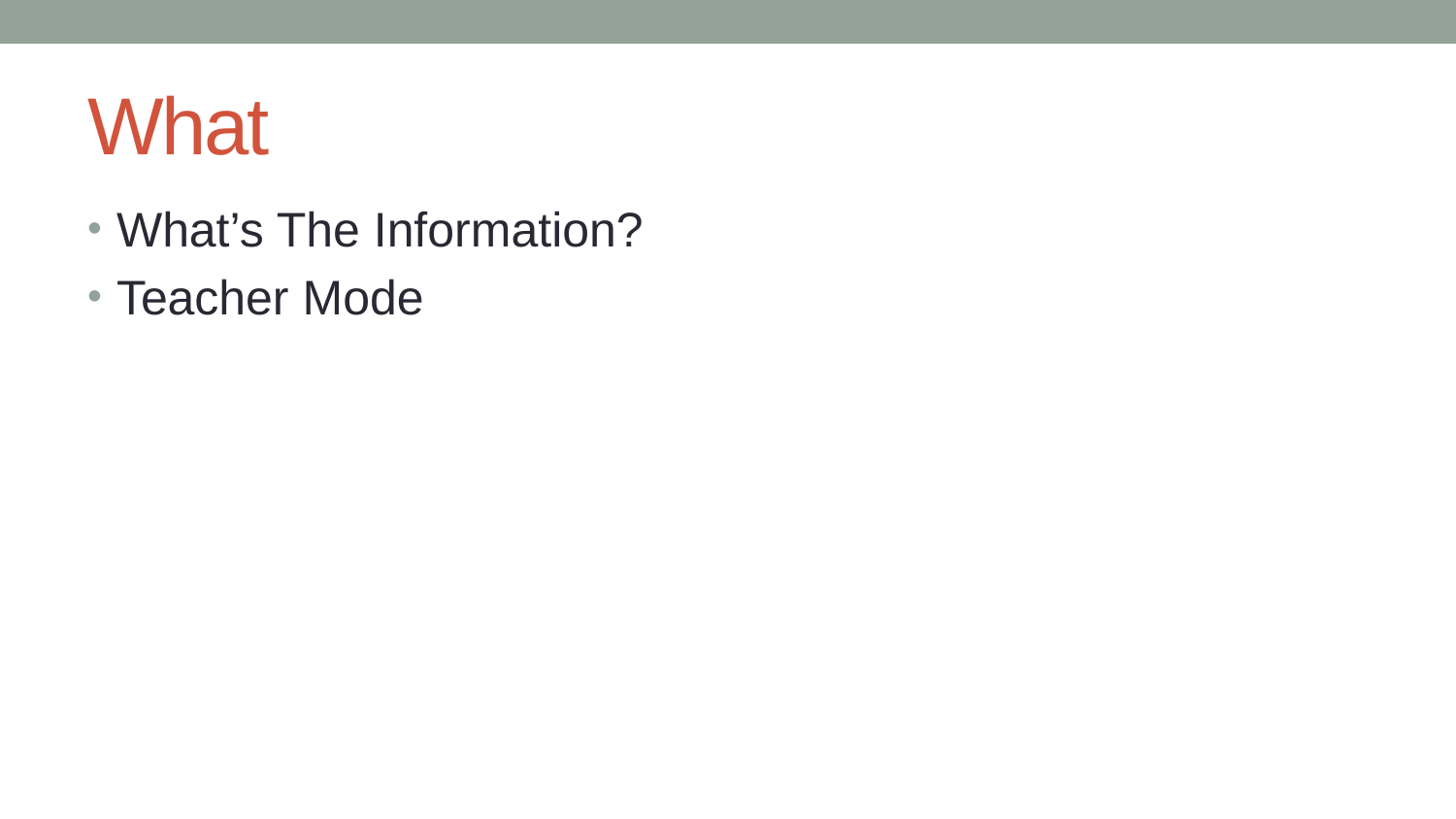

# What
What’s The Information?
Teacher Mode